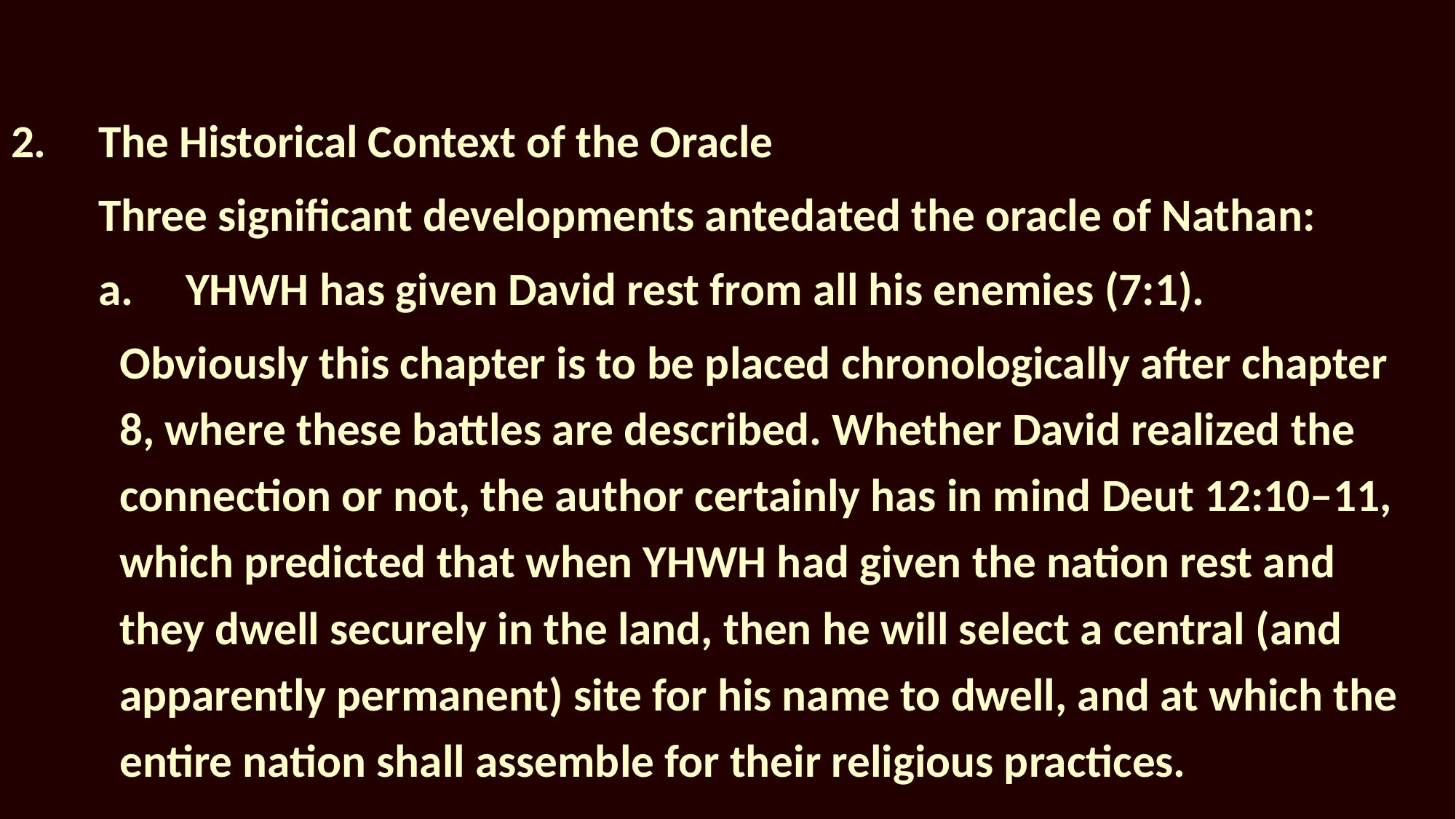

2.	The Historical Context of the Oracle
	Three significant developments antedated the oracle of Nathan:
	a.	YHWH has given David rest from all his enemies (7:1).
Obviously this chapter is to be placed chronologically after chapter 8, where these battles are described. Whether David realized the connection or not, the author certainly has in mind Deut 12:10–11, which predicted that when YHWH had given the nation rest and they dwell securely in the land, then he will select a central (and apparently permanent) site for his name to dwell, and at which the entire nation shall assemble for their religious practices.